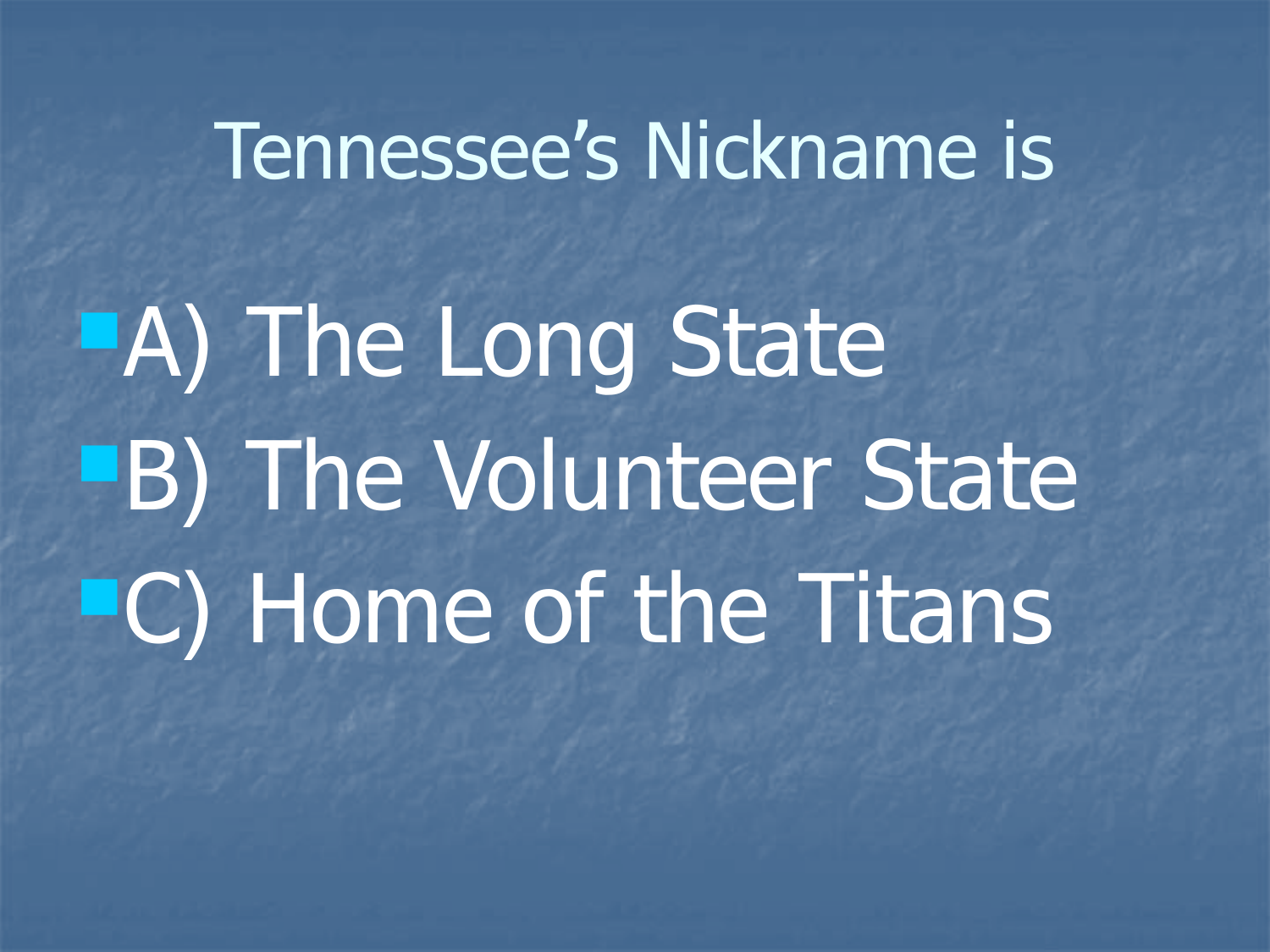

# Tennessee’s Nickname is
A) The Long State
B) The Volunteer State
C) Home of the Titans